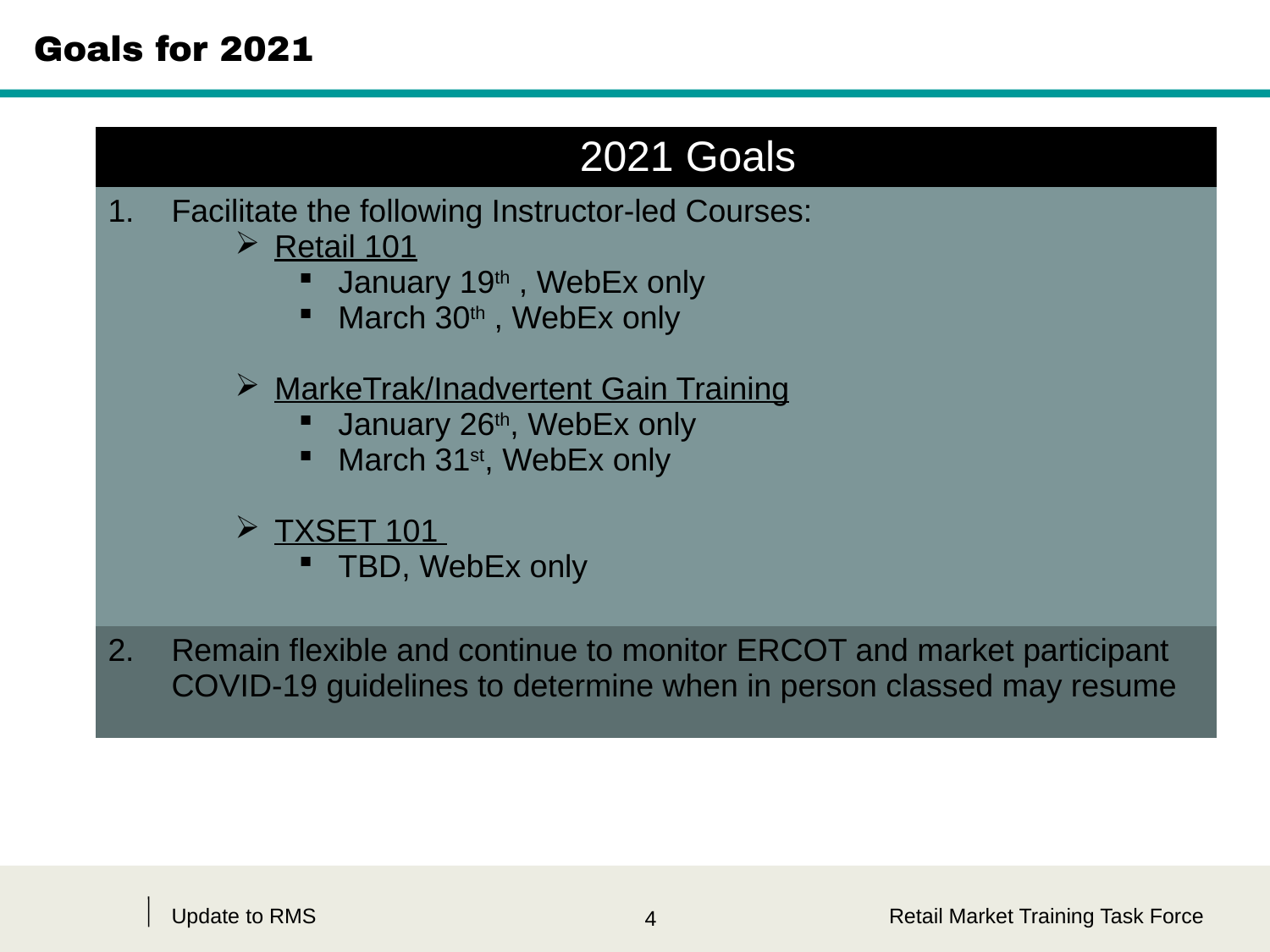

# Goals for 2021
|  | 2021 Goals |
| --- | --- |
| 1. | Facilitate the following Instructor-led Courses: Retail 101 January 19th , WebEx only March 30th , WebEx only MarkeTrak/Inadvertent Gain Training January 26th, WebEx only March 31st, WebEx only TXSET 101 TBD, WebEx only |
| 2. | Remain flexible and continue to monitor ERCOT and market participant COVID-19 guidelines to determine when in person classed may resume |
Update to RMS
Retail Market Training Task Force